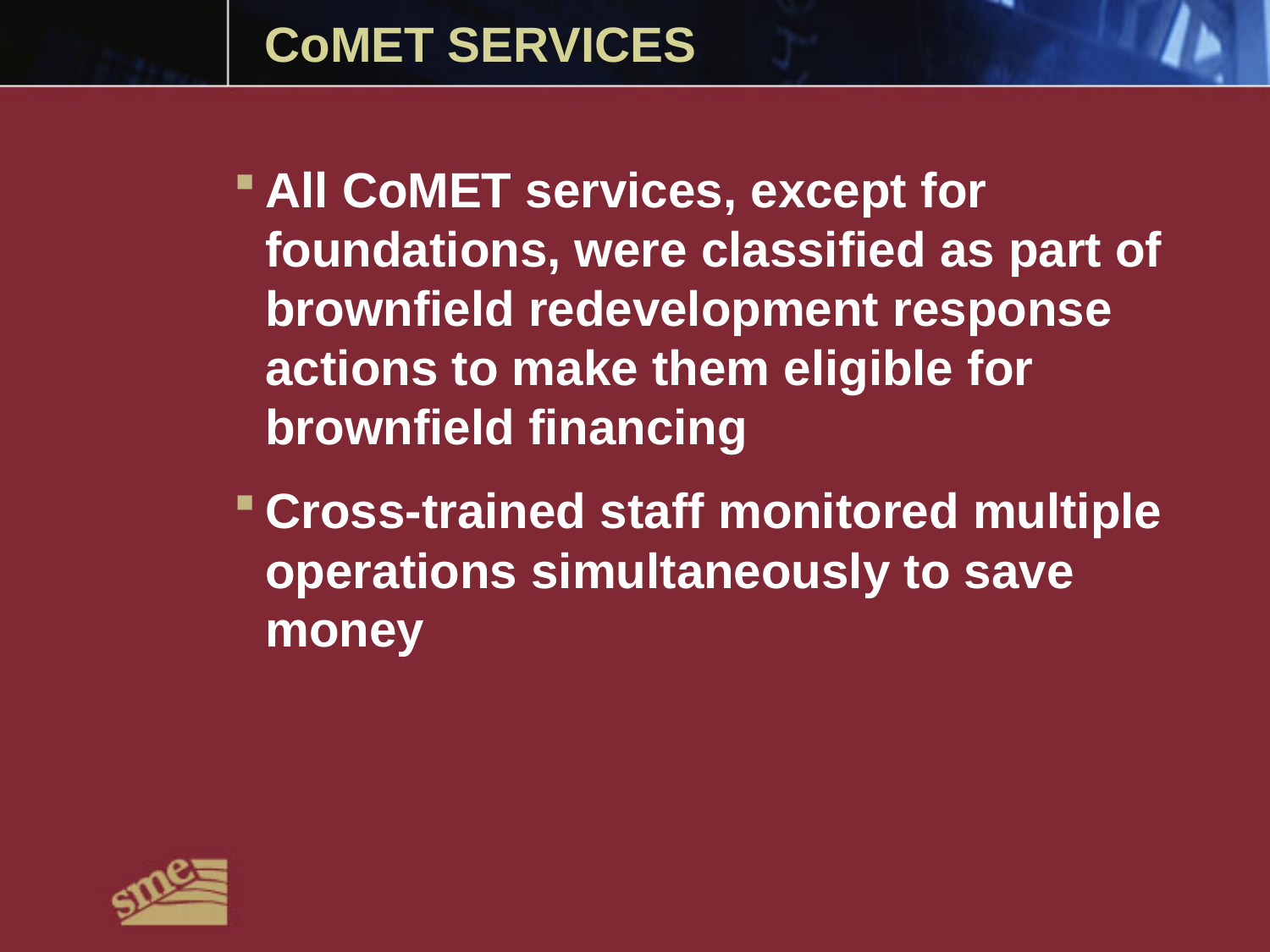

# CoMET SERVICES
All CoMET services, except for foundations, were classified as part of brownfield redevelopment response actions to make them eligible for brownfield financing
Cross-trained staff monitored multiple operations simultaneously to save money